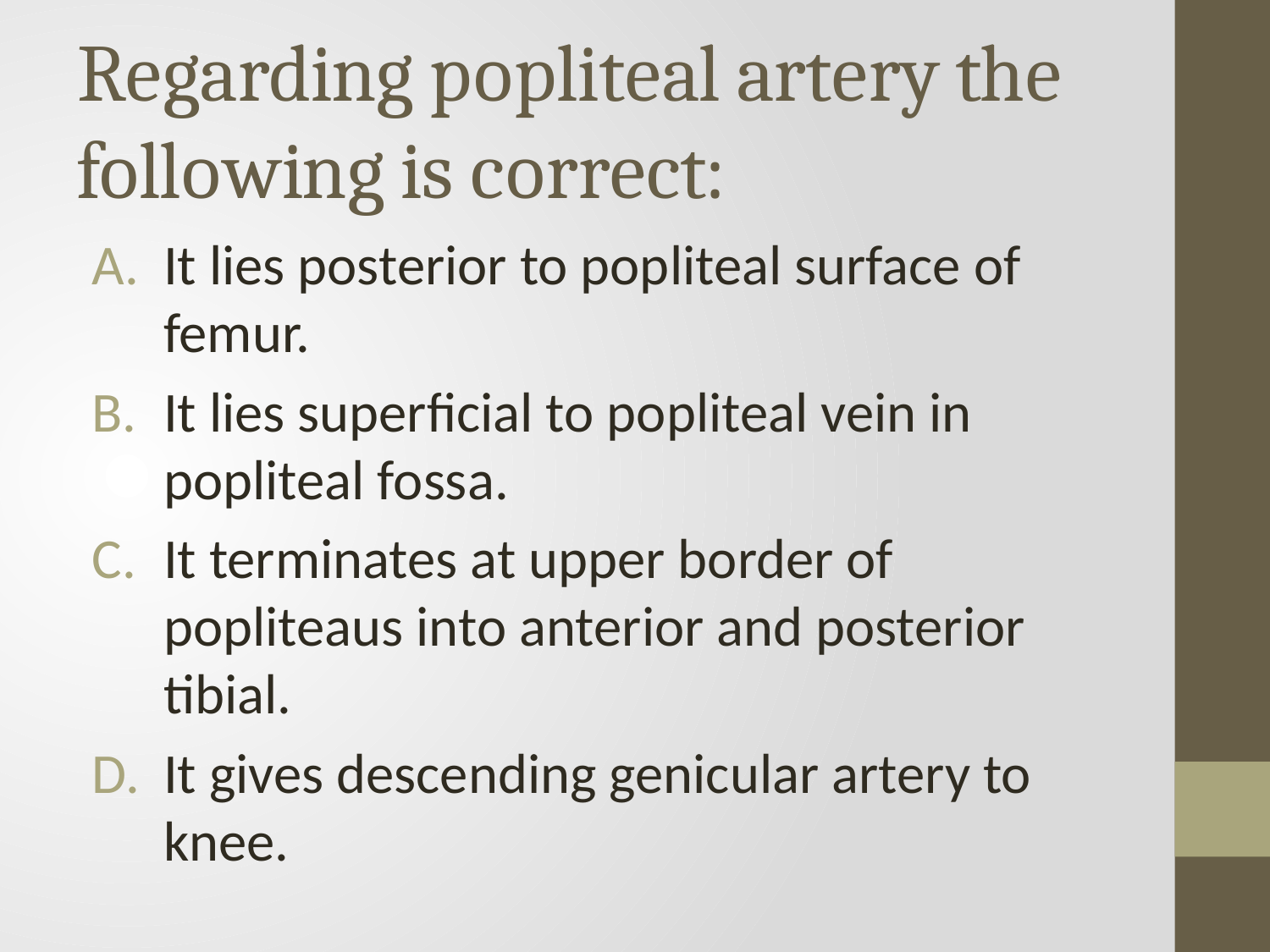

# Regarding popliteal artery the following is correct:
It lies posterior to popliteal surface of femur.
It lies superficial to popliteal vein in popliteal fossa.
It terminates at upper border of popliteaus into anterior and posterior tibial.
It gives descending genicular artery to knee.